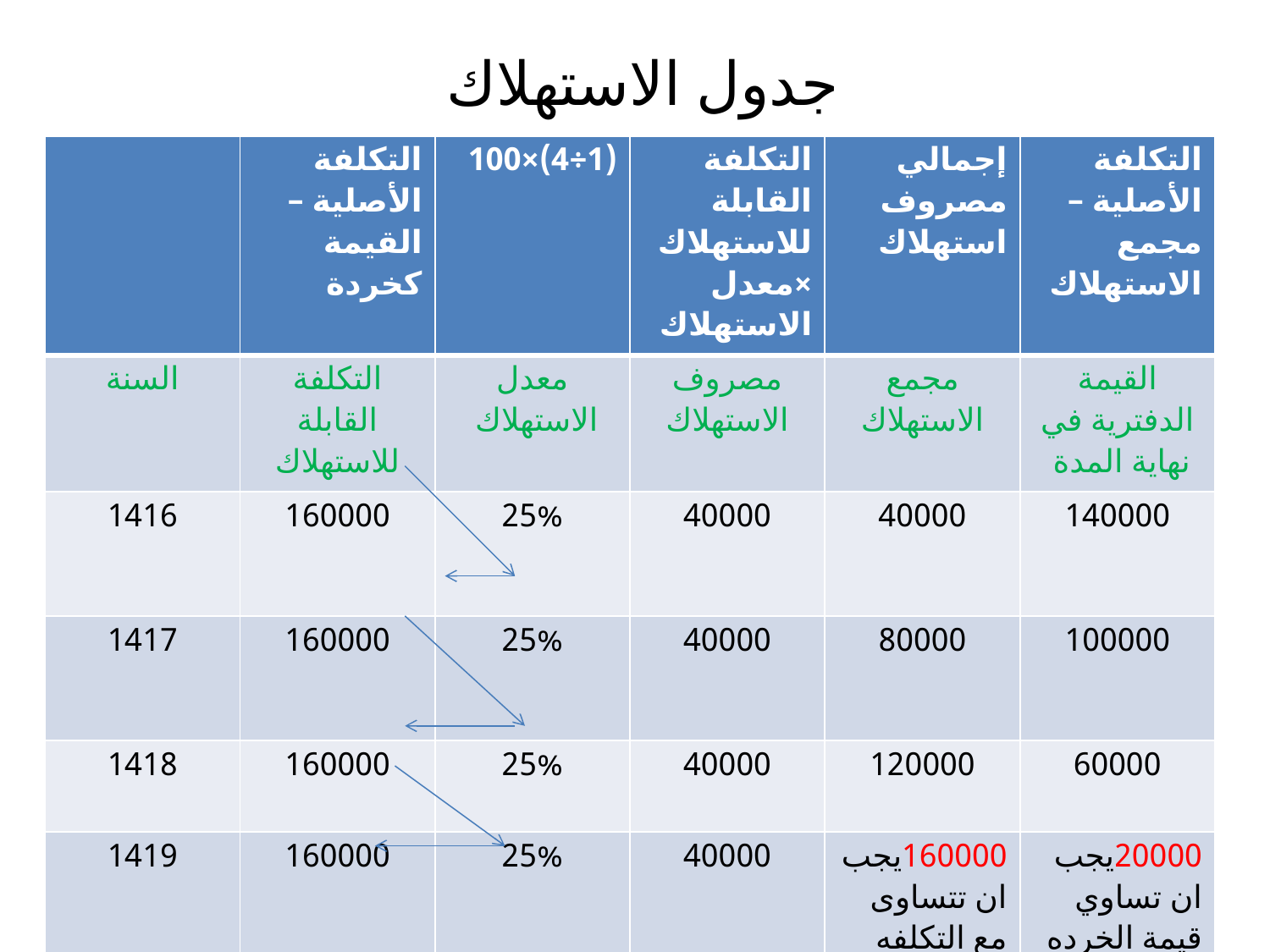

# جدول الاستهلاك
|  | التكلفة الأصلية – القيمة كخردة | (1÷4)×100 | التكلفة القابلة للاستهلاك ×معدل الاستهلاك | إجمالي مصروف استهلاك | التكلفة الأصلية – مجمع الاستهلاك |
| --- | --- | --- | --- | --- | --- |
| السنة | التكلفة القابلة للاستهلاك | معدل الاستهلاك | مصروف الاستهلاك | مجمع الاستهلاك | القيمة الدفترية في نهاية المدة |
| 1416 | 160000 | 25% | 40000 | 40000 | 140000 |
| 1417 | 160000 | 25% | 40000 | 80000 | 100000 |
| 1418 | 160000 | 25% | 40000 | 120000 | 60000 |
| 1419 | 160000 | 25% | 40000 | 160000يجب ان تتساوى مع التكلفه القابله للاستهلاك | 20000يجب ان تساوي قيمة الخرده |